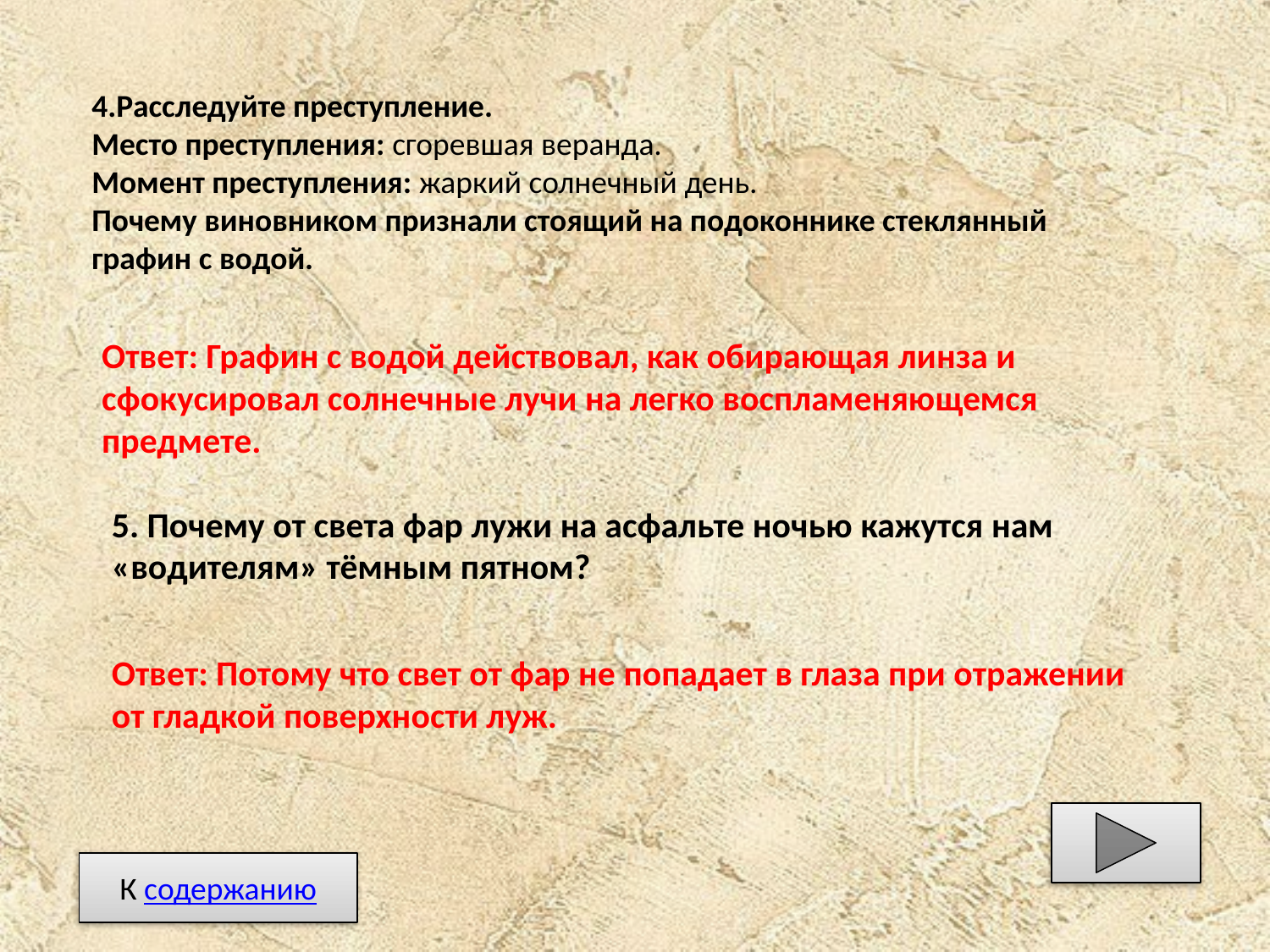

4.Расследуйте преступление.
Место преступления: сгоревшая веранда.
Момент преступления: жаркий солнечный день.
Почему виновником признали стоящий на подоконнике стеклянный графин с водой.
Ответ: Графин с водой действовал, как обирающая линза и сфокусировал солнечные лучи на легко воспламеняющемся предмете.
5. Почему от света фар лужи на асфальте ночью кажутся нам «водителям» тёмным пятном?
Ответ: Потому что свет от фар не попадает в глаза при отражении от гладкой поверхности луж.

К содержанию